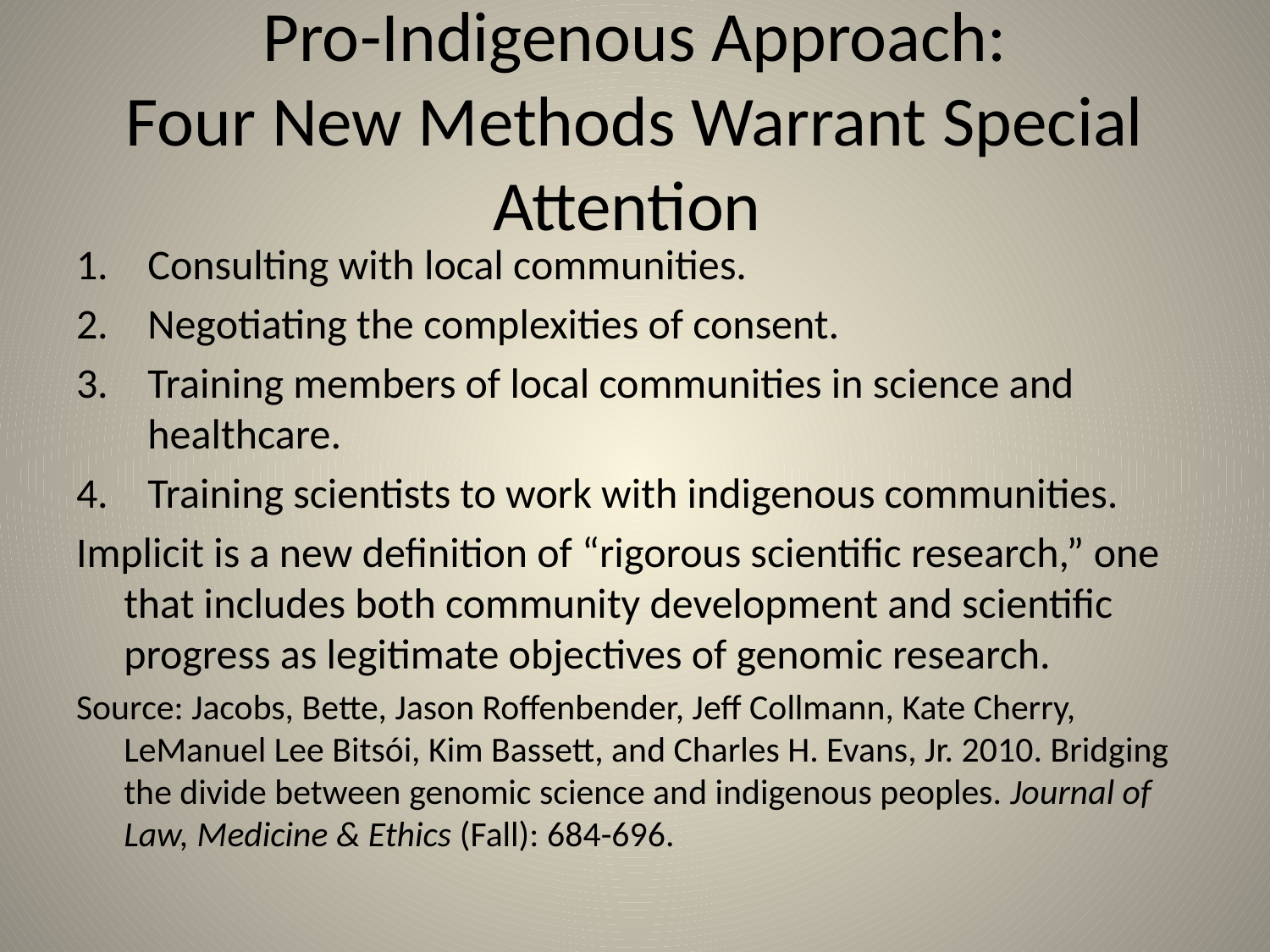

# Pro-Indigenous Approach: Four New Methods Warrant Special Attention
Consulting with local communities.
Negotiating the complexities of consent.
Training members of local communities in science and healthcare.
Training scientists to work with indigenous communities.
Implicit is a new definition of “rigorous scientific research,” one that includes both community development and scientific progress as legitimate objectives of genomic research.
Source: Jacobs, Bette, Jason Roffenbender, Jeff Collmann, Kate Cherry, LeManuel Lee Bitsói, Kim Bassett, and Charles H. Evans, Jr. 2010. Bridging the divide between genomic science and indigenous peoples. Journal of Law, Medicine & Ethics (Fall): 684-696.